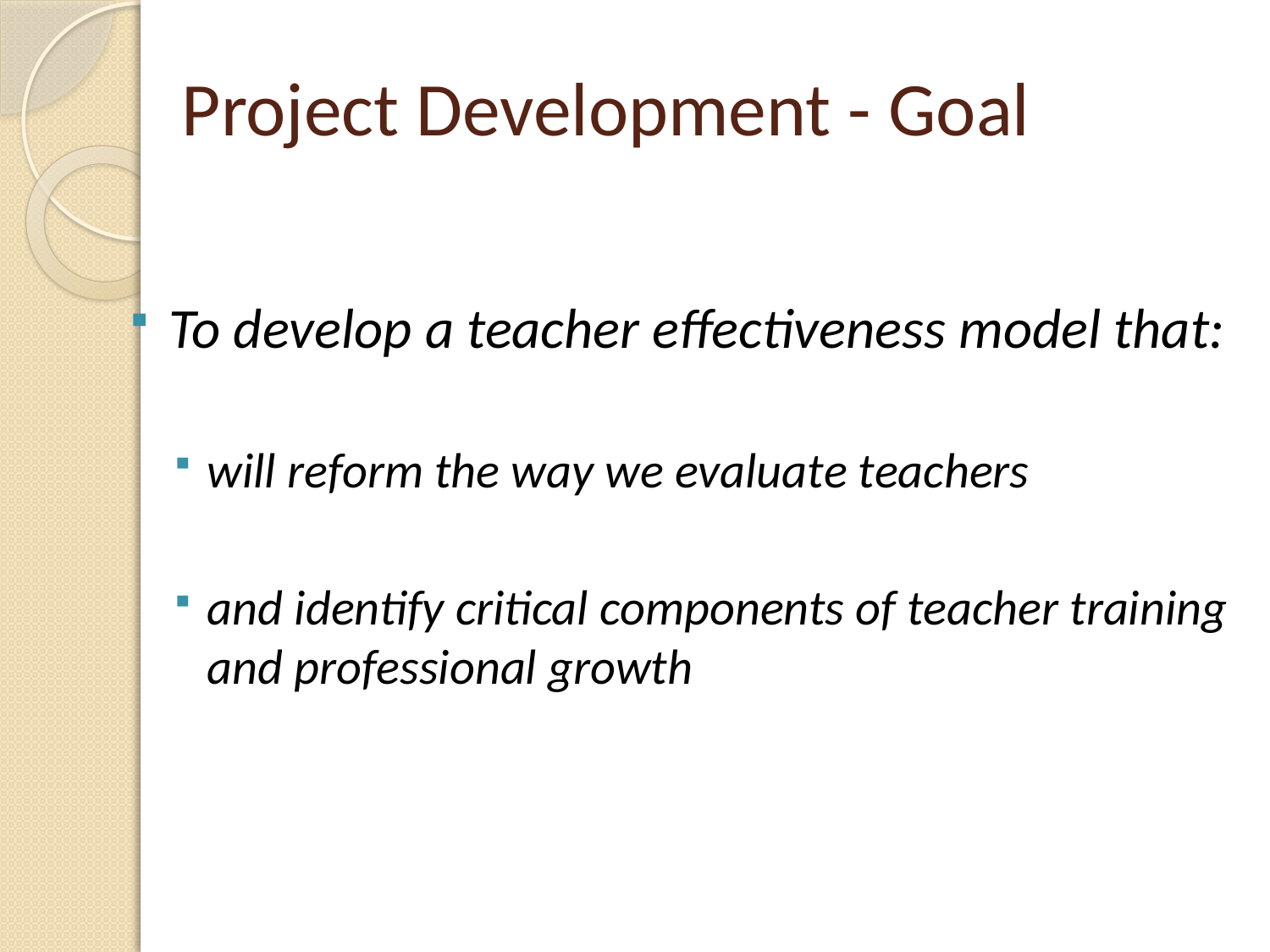

# Project Development - Goal
To develop a teacher effectiveness model that:

will reform the way we evaluate teachers

and identify critical components of teacher training and professional growth